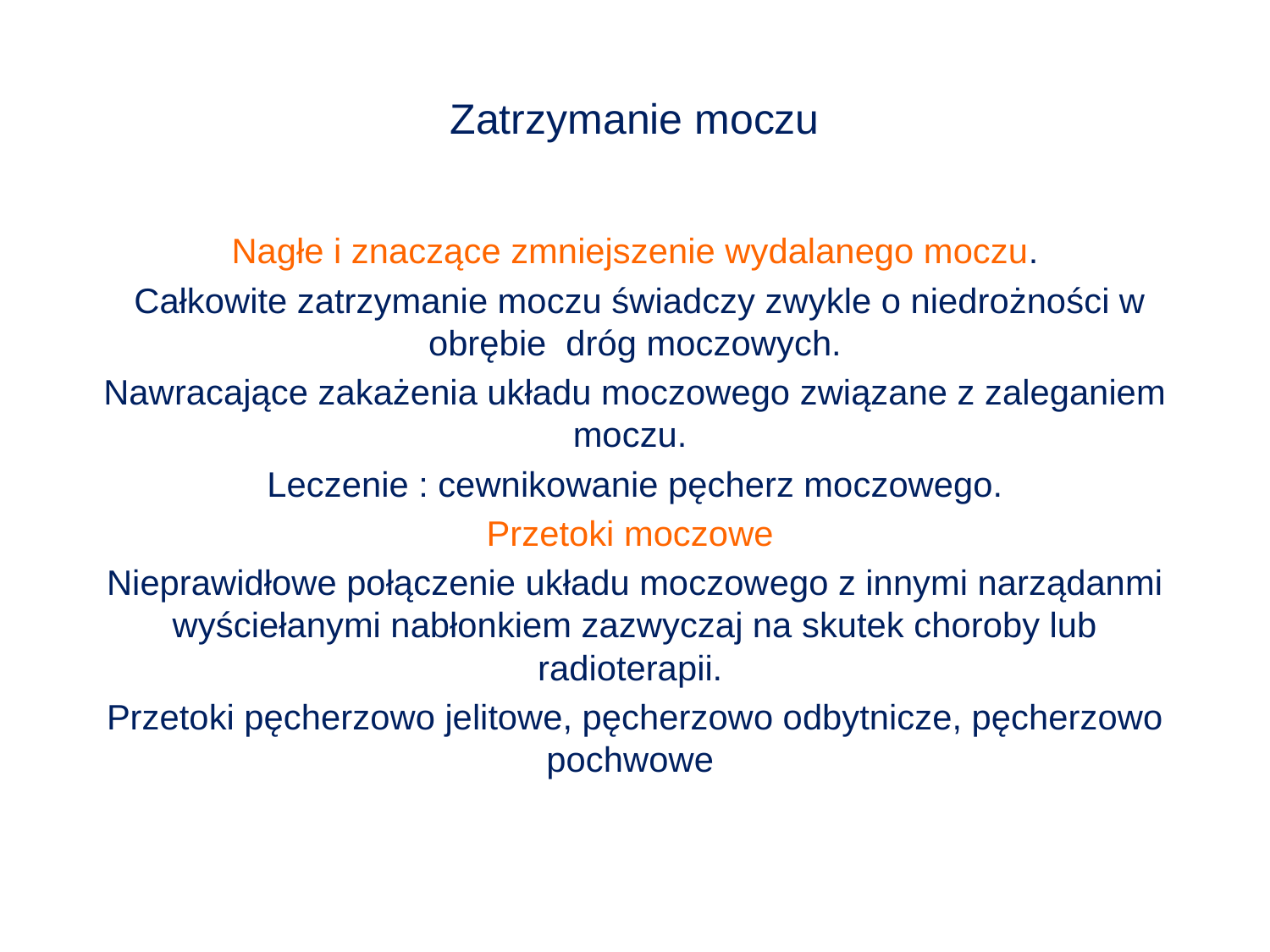

# Zatrzymanie moczu
Nagłe i znaczące zmniejszenie wydalanego moczu.
 Całkowite zatrzymanie moczu świadczy zwykle o niedrożności w obrębie  dróg moczowych.
Nawracające zakażenia układu moczowego związane z zaleganiem moczu.
Leczenie : cewnikowanie pęcherz moczowego.
Przetoki moczowe
Nieprawidłowe połączenie układu moczowego z innymi narządanmi wyściełanymi nabłonkiem zazwyczaj na skutek choroby lub radioterapii.
Przetoki pęcherzowo jelitowe, pęcherzowo odbytnicze, pęcherzowo pochwowe